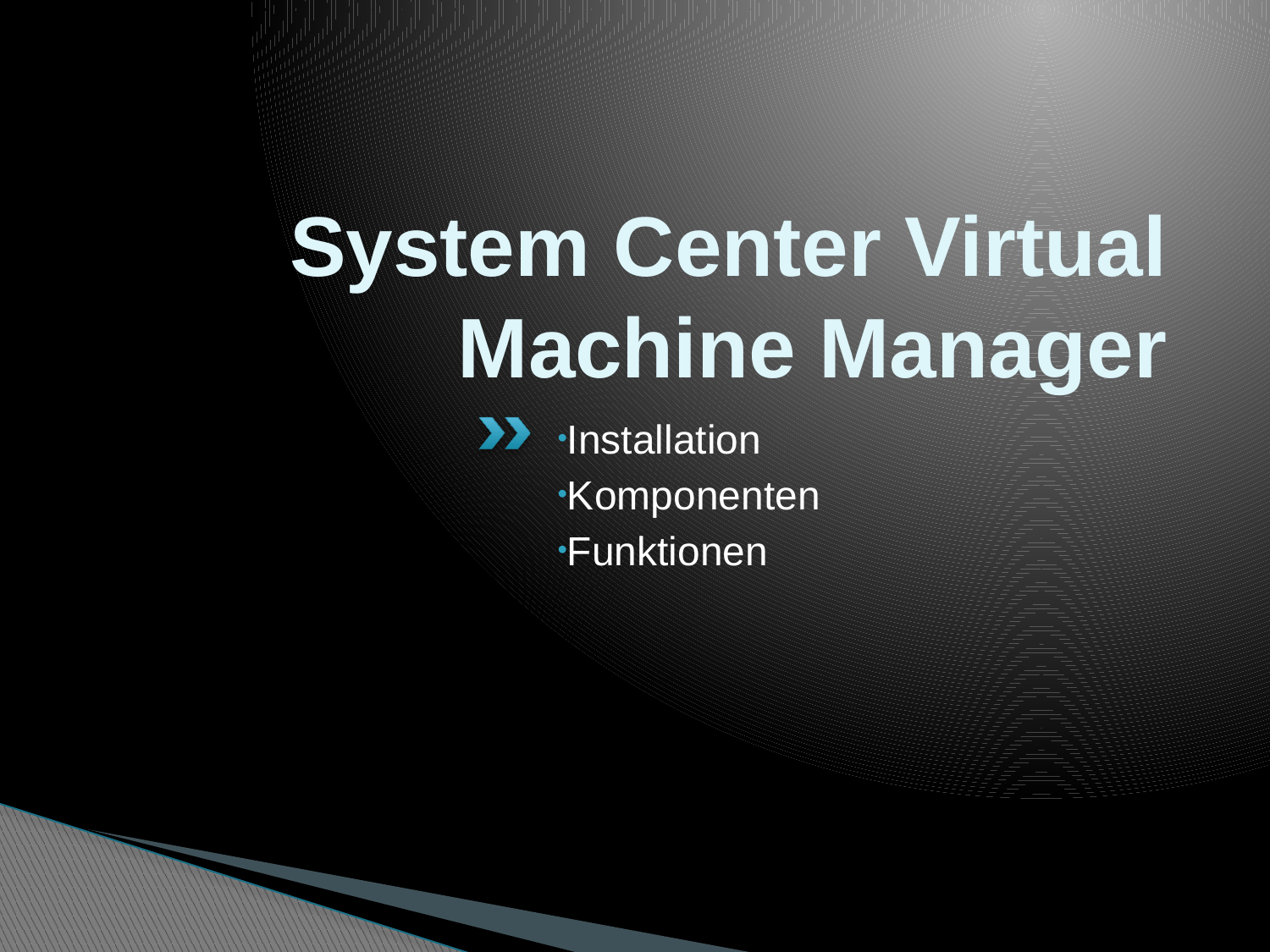

# System Center Virtual Machine Manager
Installation
Komponenten
Funktionen